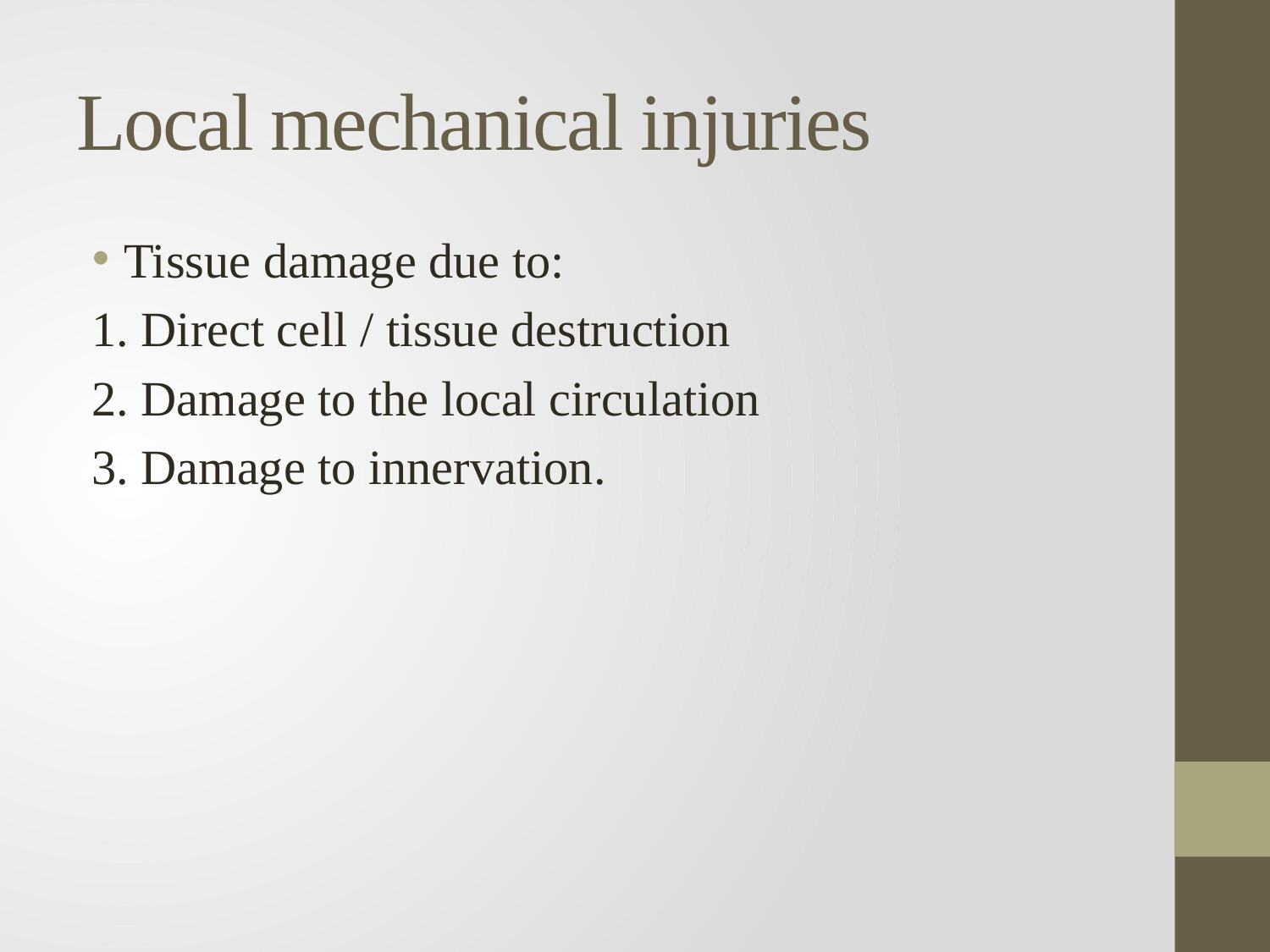

# Local mechanical injuries
Tissue damage due to:
1. Direct cell / tissue destruction
2. Damage to the local circulation
3. Damage to innervation.